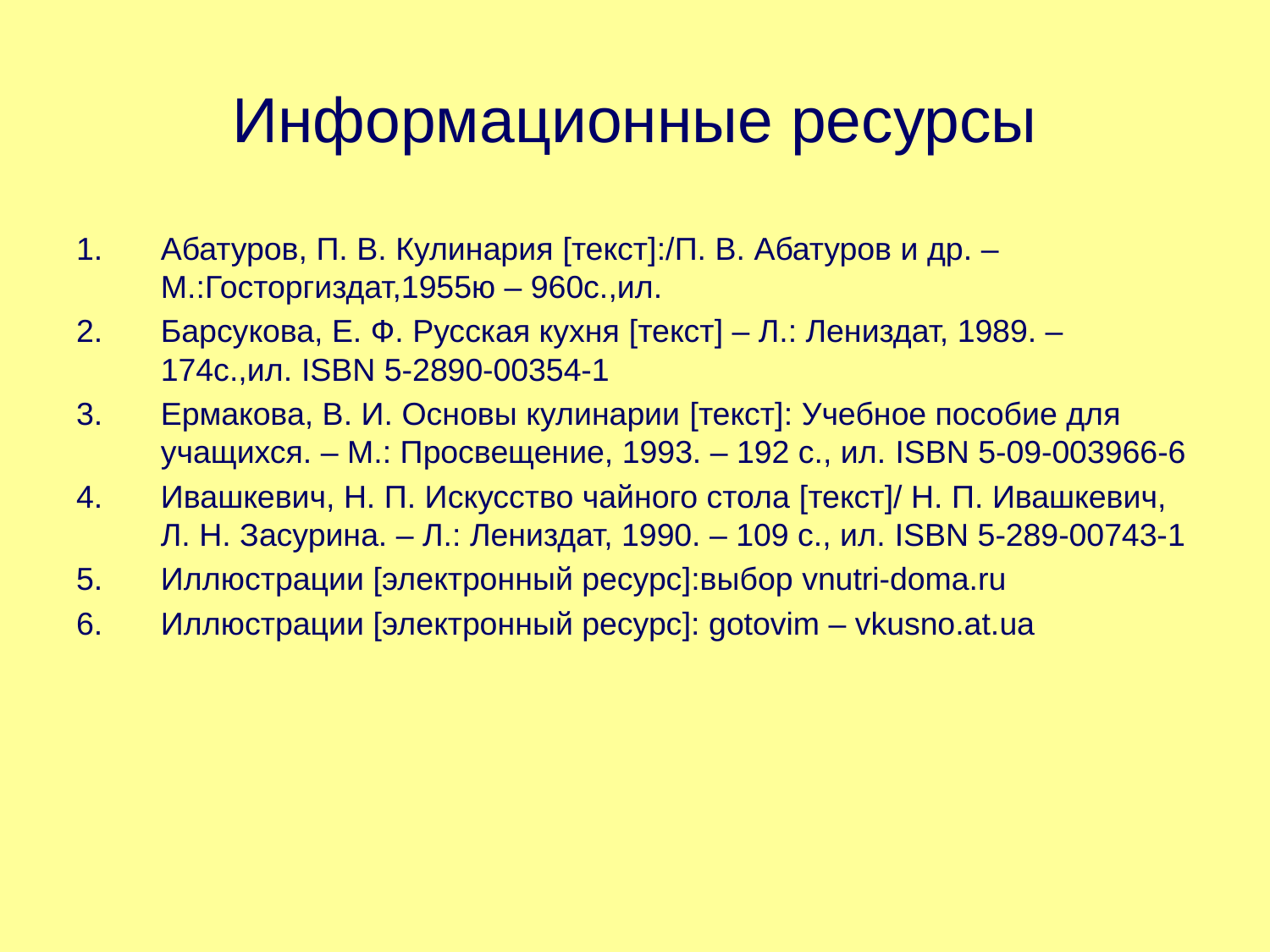

# Информационные ресурсы
Абатуров, П. В. Кулинария [текст]:/П. В. Абатуров и др. – М.:Госторгиздат,1955ю – 960с.,ил.
Барсукова, Е. Ф. Русская кухня [текст] – Л.: Лениздат, 1989. – 174с.,ил. ISBN 5-2890-00354-1
Ермакова, В. И. Основы кулинарии [текст]: Учебное пособие для учащихся. – М.: Просвещение, 1993. – 192 с., ил. ISBN 5-09-003966-6
Ивашкевич, Н. П. Искусство чайного стола [текст]/ Н. П. Ивашкевич, Л. Н. Засурина. – Л.: Лениздат, 1990. – 109 с., ил. ISBN 5-289-00743-1
Иллюстрации [электронный ресурс]:выбор vnutri-doma.ru
Иллюстрации [электронный ресурс]: gotovim – vkusno.at.ua